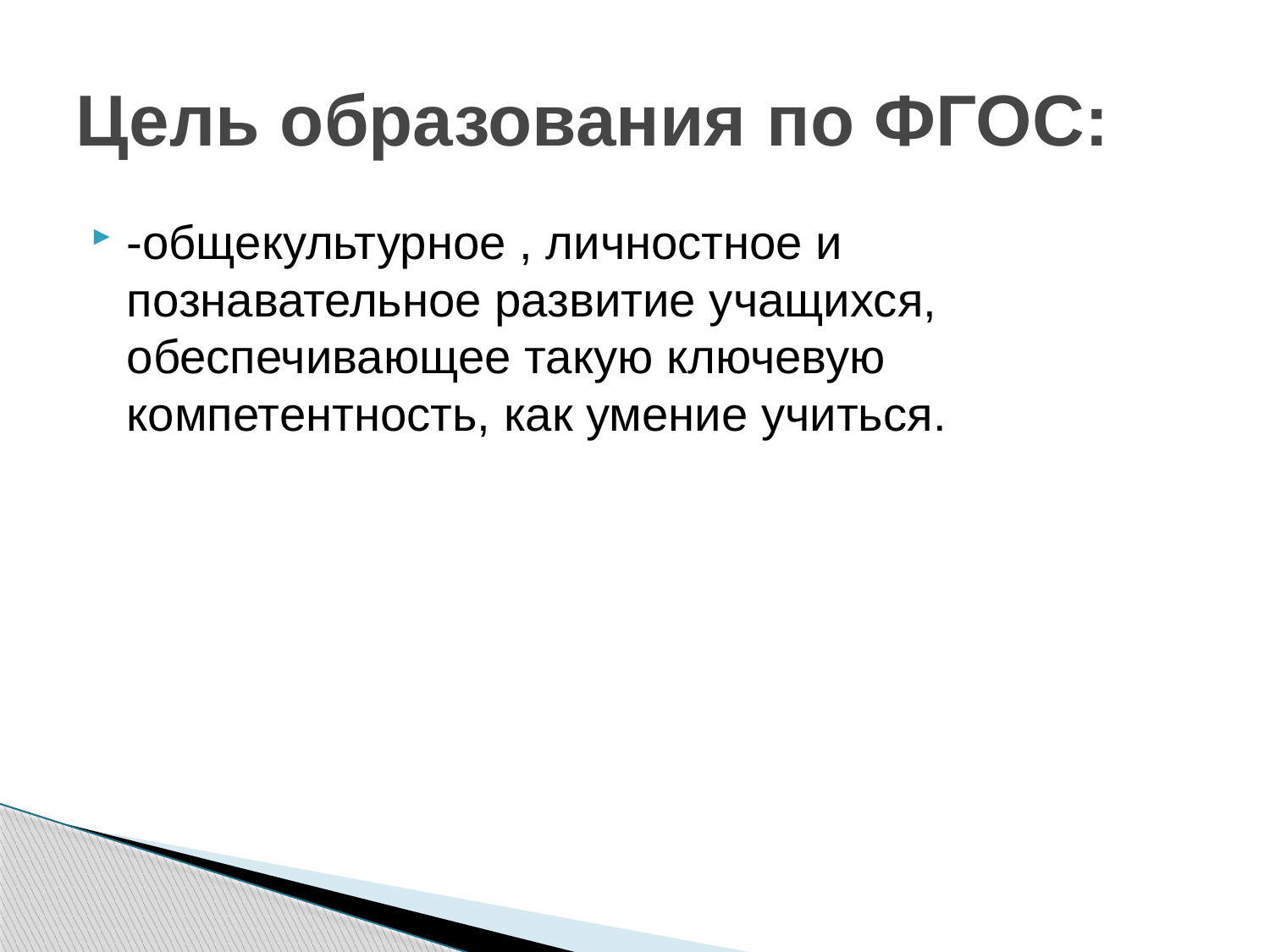

# Цель образования по ФГОС:
-общекультурное , личностное и познавательное развитие учащихся, обеспечивающее такую ключевую компетентность, как умение учиться.